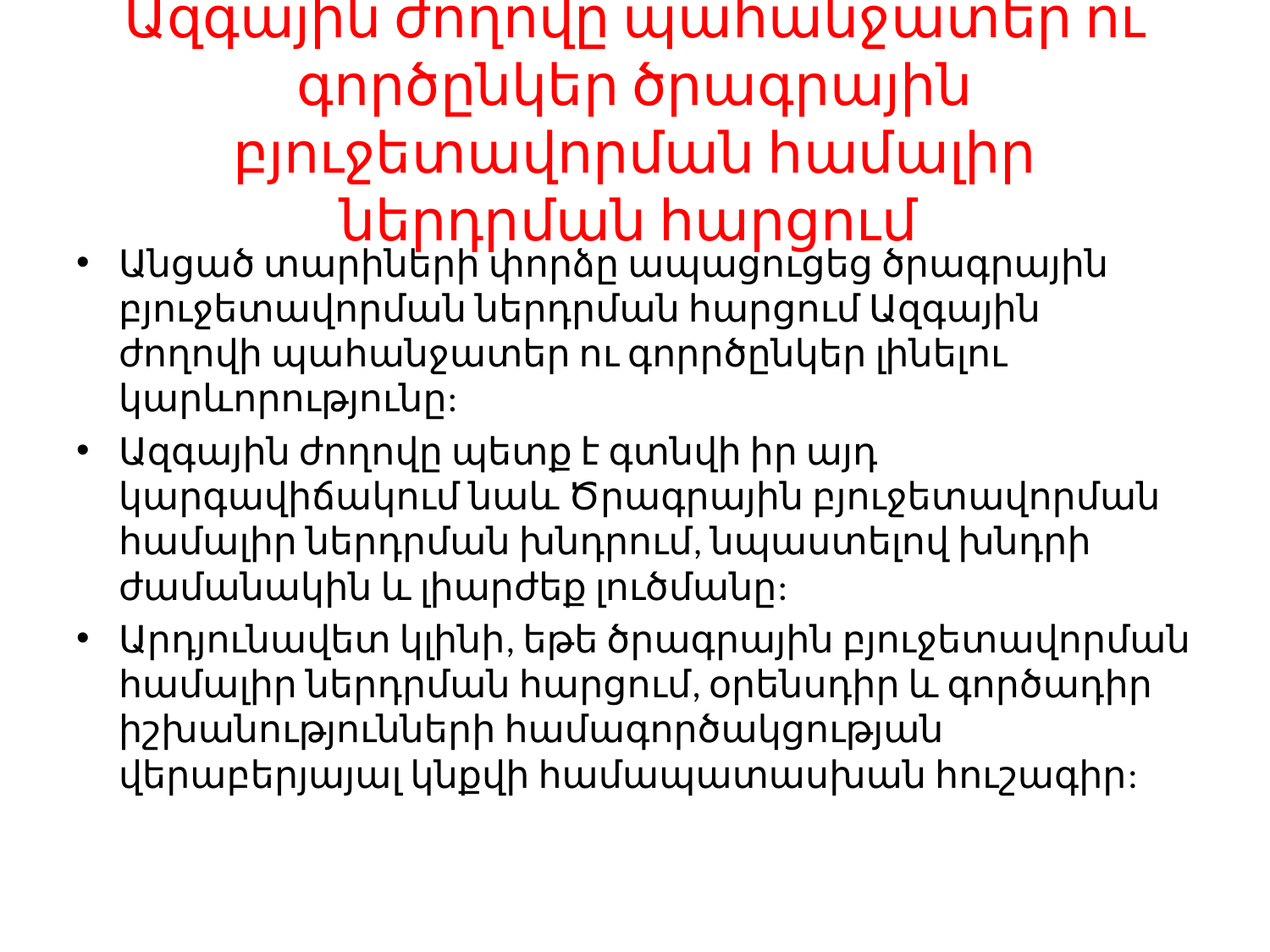

# Ազգային ժողովը պահանջատեր ու գործընկեր ծրագրային բյուջետավորման համալիր ներդրման հարցում
Անցած տարիների փորձը ապացուցեց ծրագրային բյուջետավորման ներդրման հարցում Ազգային ժողովի պահանջատեր ու գորրծընկեր լինելու կարևորությունը:
Ազգային ժողովը պետք է գտնվի իր այդ կարգավիճակում նաև Ծրագրային բյուջետավորման համալիր ներդրման խնդրում, նպաստելով խնդրի ժամանակին և լիարժեք լուծմանը:
Արդյունավետ կլինի, եթե ծրագրային բյուջետավորման համալիր ներդրման հարցում, օրենսդիր և գործադիր իշխանությունների համագործակցության վերաբերյայալ կնքվի համապատասխան հուշագիր: